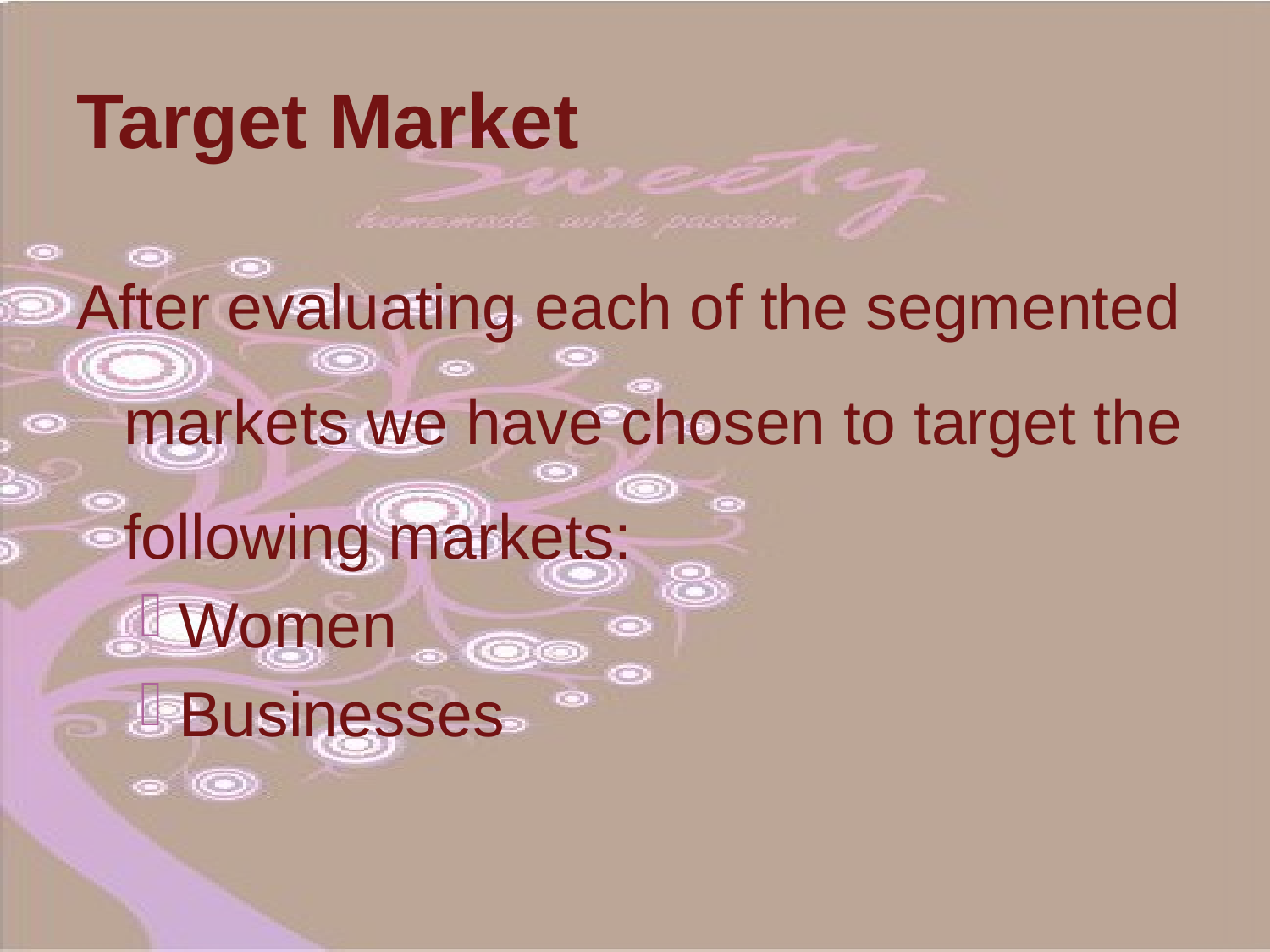

# Target Market
After evaluating each of the segmented markets we have chosen to target the following markets:
Women
Businesses